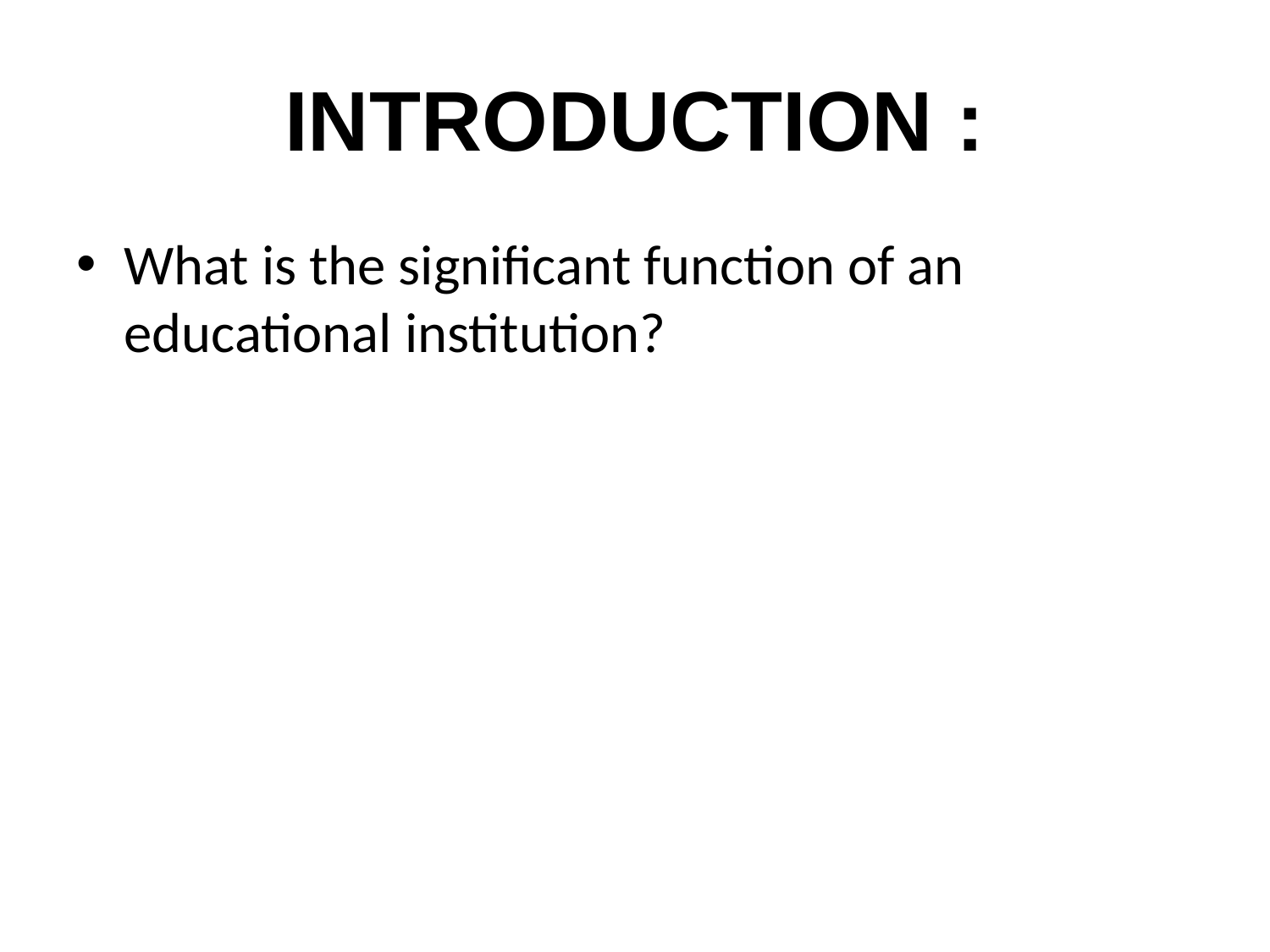

# INTRODUCTION :
What is the significant function of an educational institution?